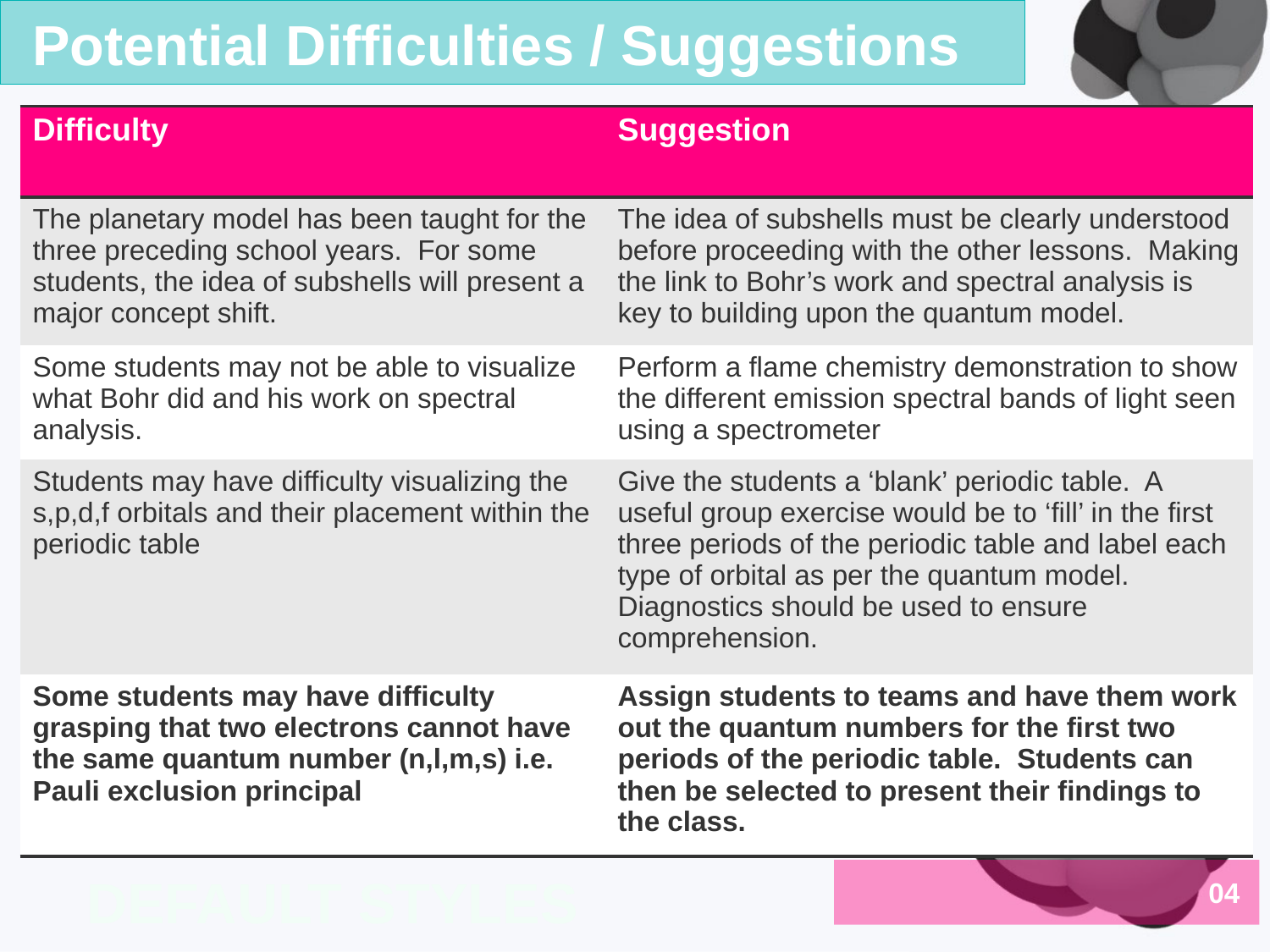

Potential Difficulties / Suggestions
| Difficulty | Suggestion |
| --- | --- |
| The planetary model has been taught for the three preceding school years. For some students, the idea of subshells will present a major concept shift. | The idea of subshells must be clearly understood before proceeding with the other lessons. Making the link to Bohr’s work and spectral analysis is key to building upon the quantum model. |
| Some students may not be able to visualize what Bohr did and his work on spectral analysis. | Perform a flame chemistry demonstration to show the different emission spectral bands of light seen using a spectrometer |
| Students may have difficulty visualizing the s,p,d,f orbitals and their placement within the periodic table | Give the students a ‘blank’ periodic table. A useful group exercise would be to ‘fill’ in the first three periods of the periodic table and label each type of orbital as per the quantum model. Diagnostics should be used to ensure comprehension. |
| Some students may have difficulty grasping that two electrons cannot have the same quantum number (n,l,m,s) i.e. Pauli exclusion principal | Assign students to teams and have them work out the quantum numbers for the first two periods of the periodic table. Students can then be selected to present their findings to the class. |

DEFAULT STYLES
04